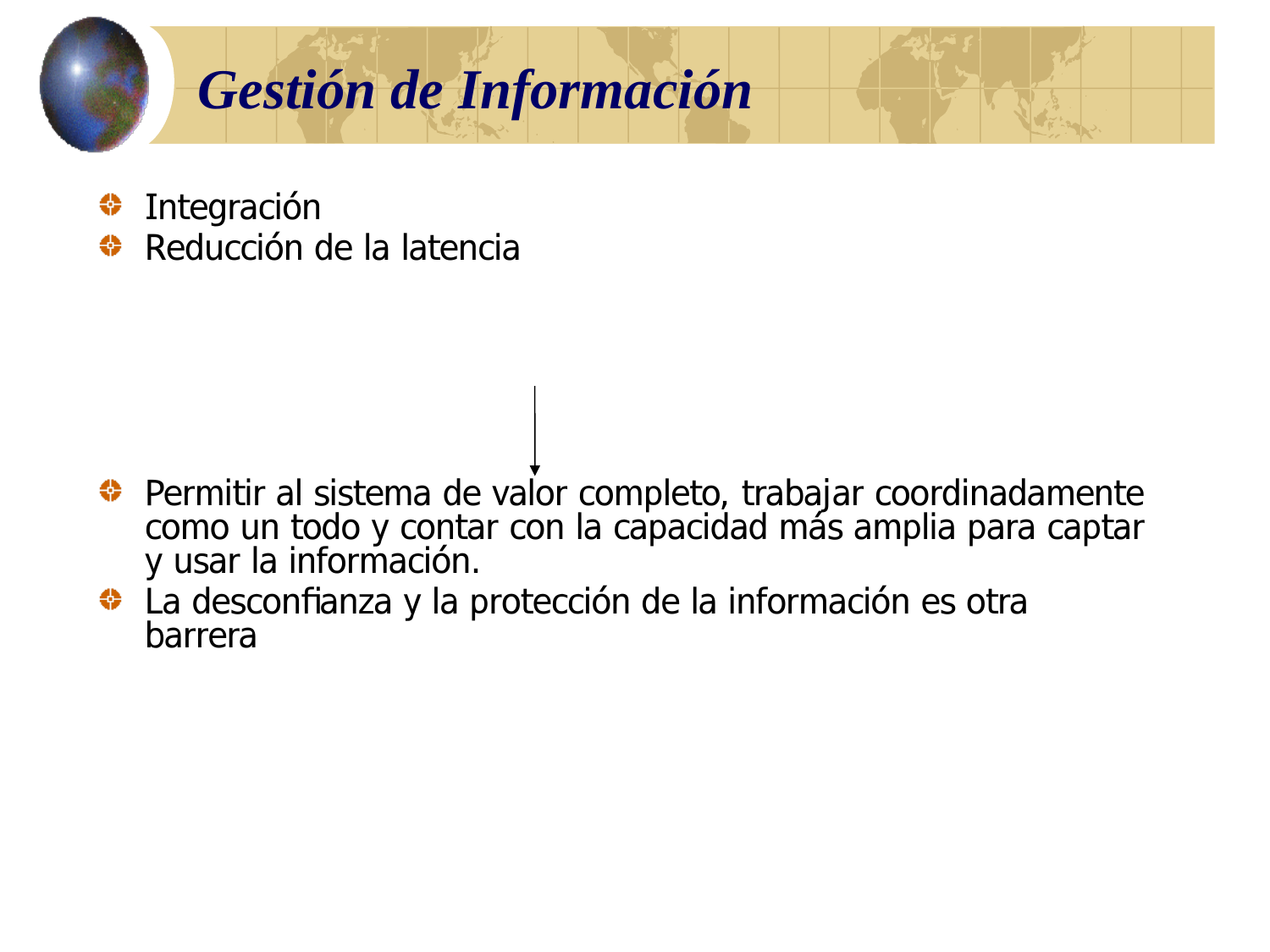

# Gestión de Información
Integración
Reducción de la latencia

Permitir al sistema de valor completo, trabajar coordinadamente como un todo y contar con la capacidad más amplia para captar y usar la información.
La desconfianza y la protección de la información es otra barrera